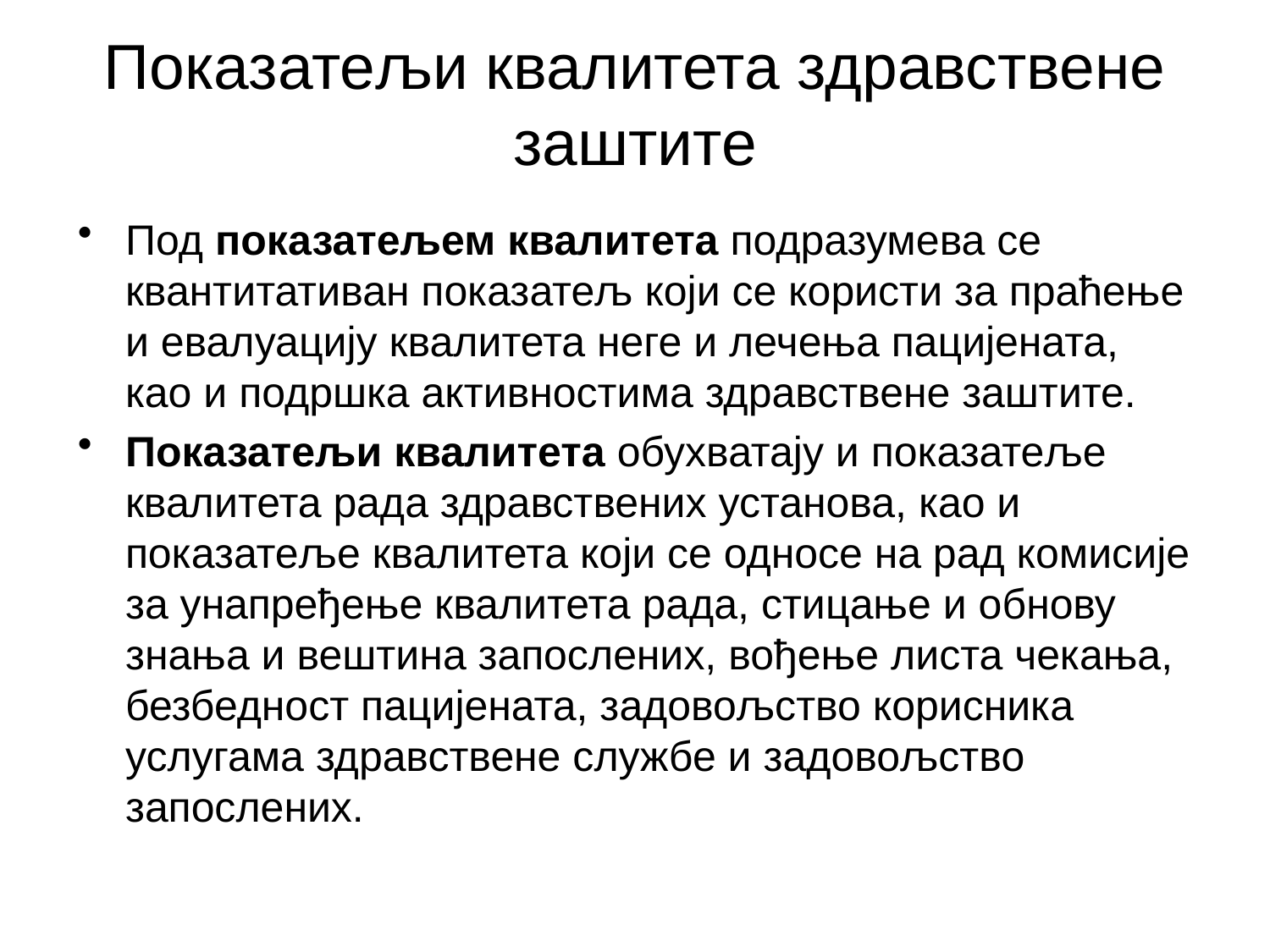

# Показатељи квалитета здравствене заштите
Под показатељем квалитета подразумева се квантитативан показатељ који се користи за праћење и евалуацију квалитета неге и лечења пацијената, као и подршка активностима здравствене заштите.
Показатељи квалитета обухватају и показатеље квалитета рада здравствених установа, као и показатеље квалитета који се односе на рад комисије за унапређење квалитета рада, стицање и обнову знања и вештина запослених, вођење листа чекања, безбедност пацијената, задовољство корисника услугама здравствене службе и задовољство запослених.